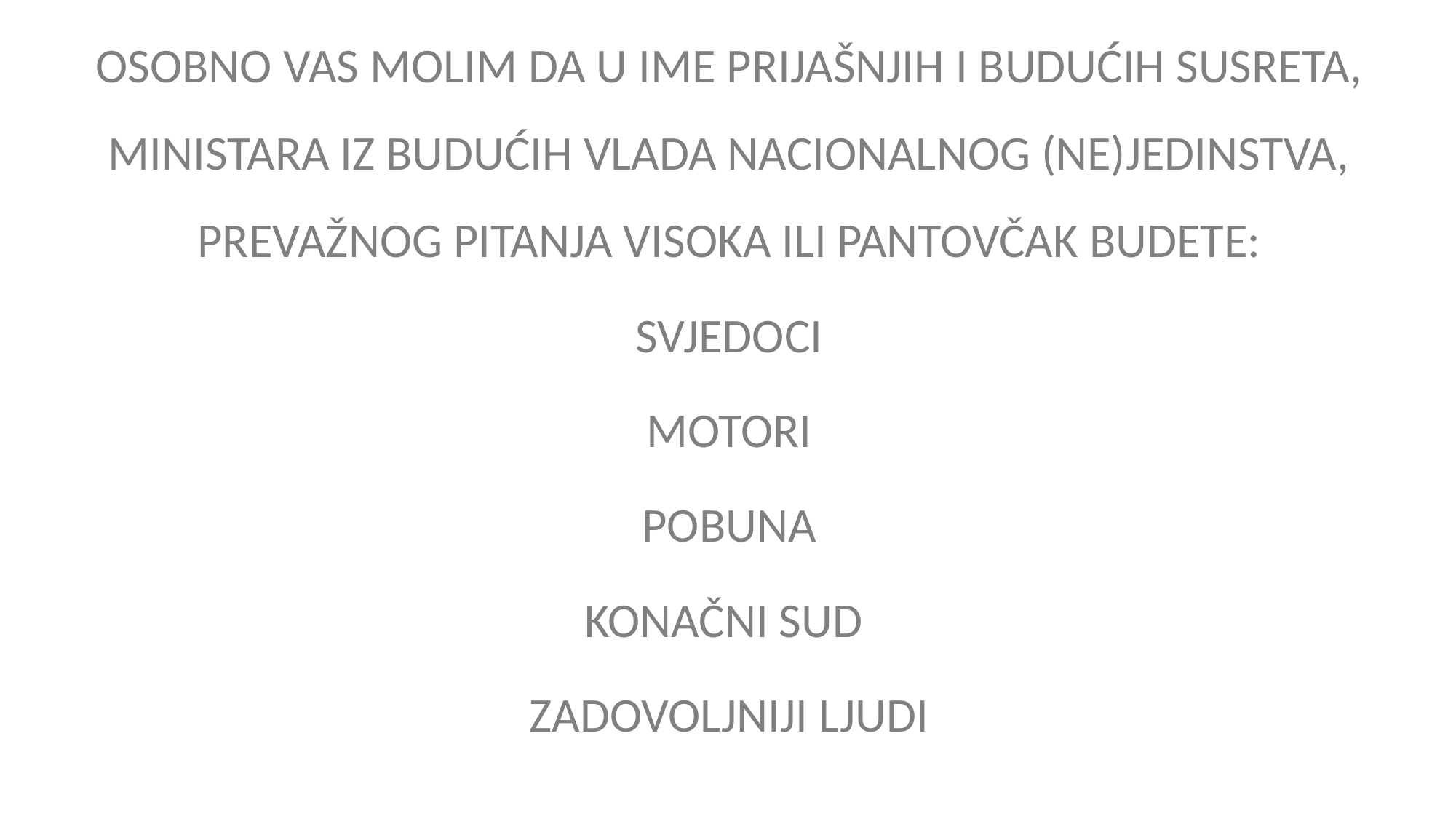

OSOBNO VAS MOLIM DA U IME PRIJAŠNJIH I BUDUĆIH SUSRETA, MINISTARA IZ BUDUĆIH VLADA NACIONALNOG (NE)JEDINSTVA, PREVAŽNOG PITANJA VISOKA ILI PANTOVČAK BUDETE:
SVJEDOCI
MOTORI
POBUNA
KONAČNI SUD
ZADOVOLJNIJI LJUDI